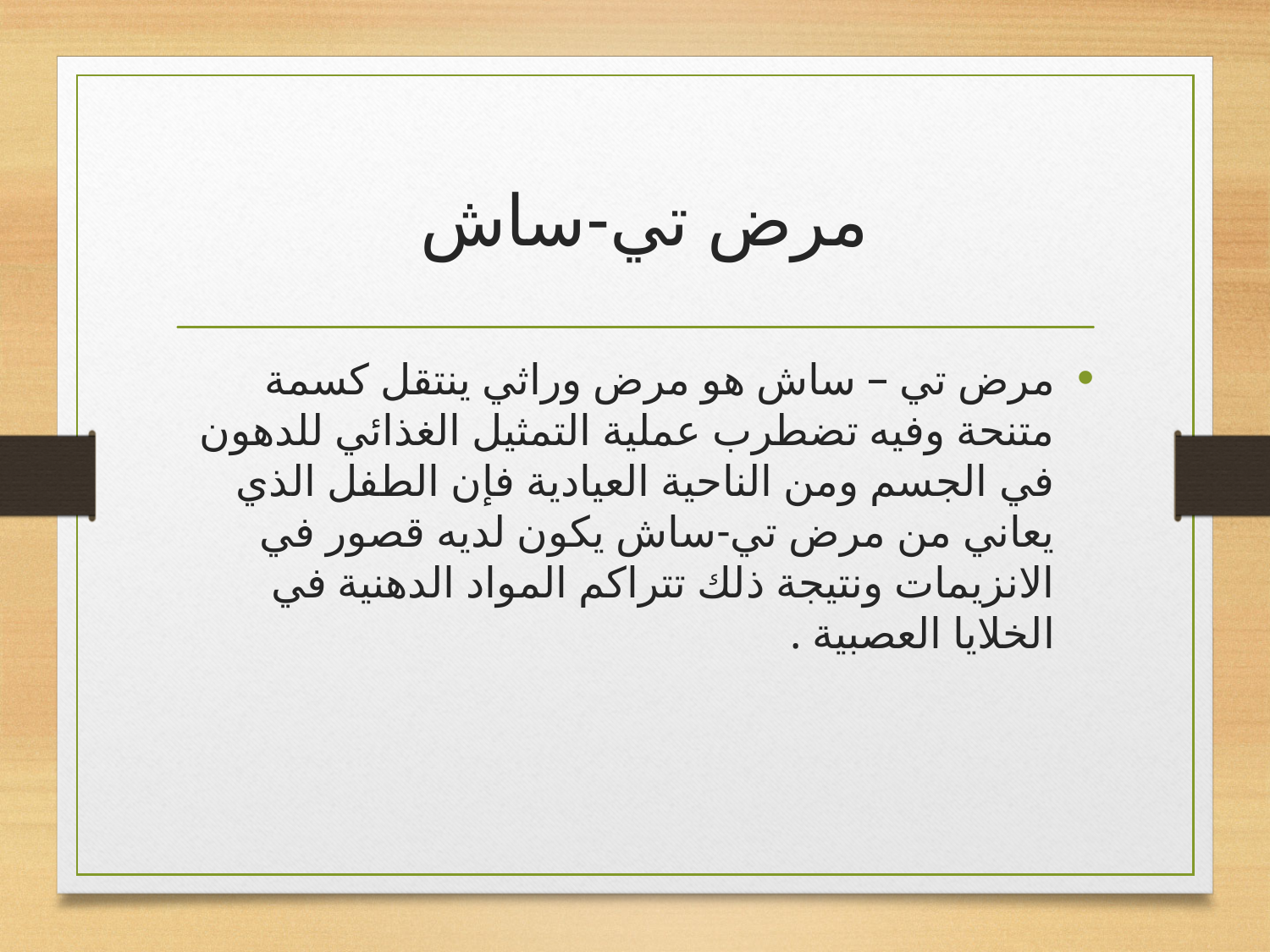

# مرض تي-ساش
مرض تي – ساش هو مرض وراثي ينتقل كسمة متنحة وفيه تضطرب عملية التمثيل الغذائي للدهون في الجسم ومن الناحية العيادية فإن الطفل الذي يعاني من مرض تي-ساش يكون لديه قصور في الانزيمات ونتيجة ذلك تتراكم المواد الدهنية في الخلايا العصبية .